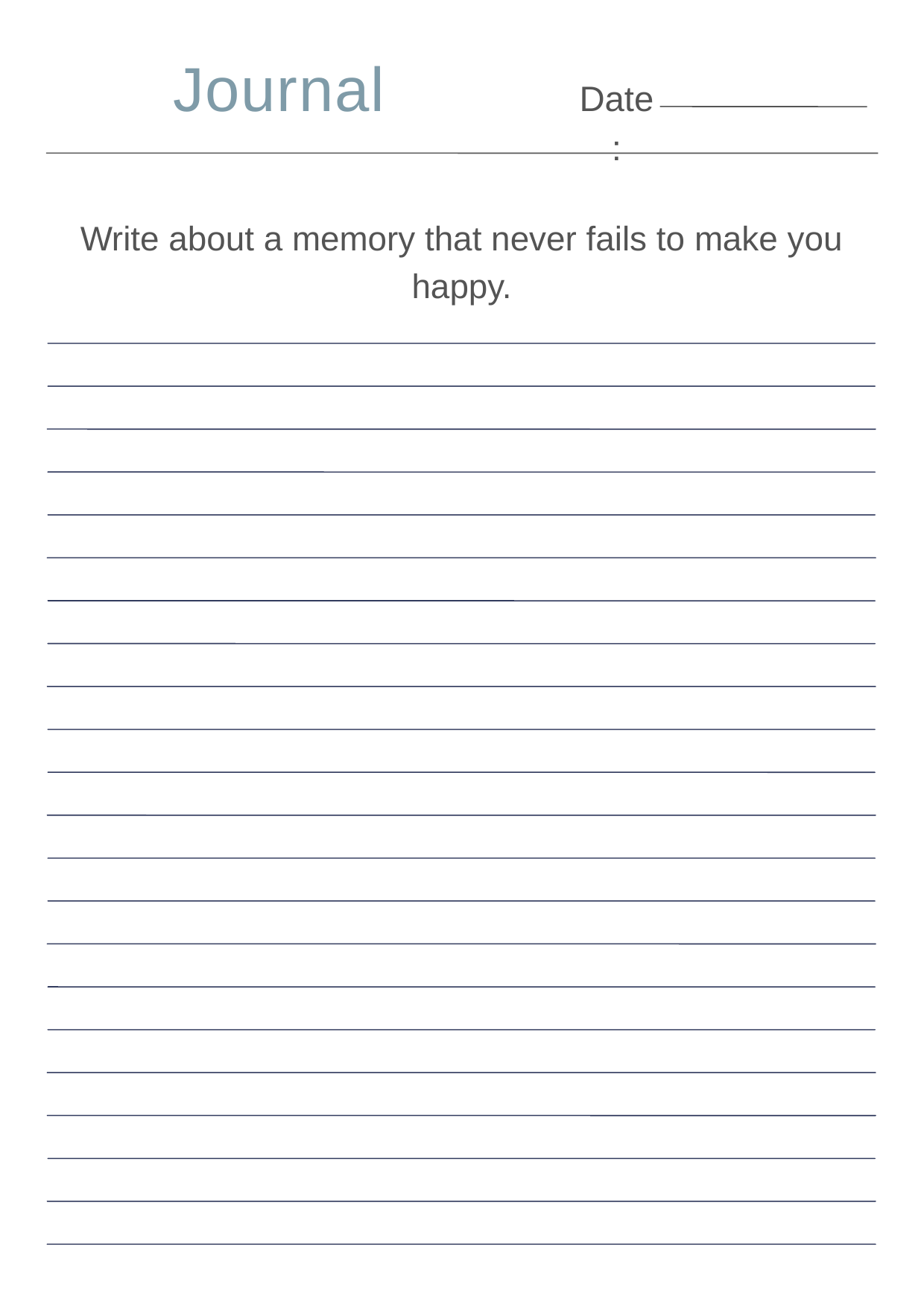

Journal
Date:

Write about a memory that never fails to make you happy.